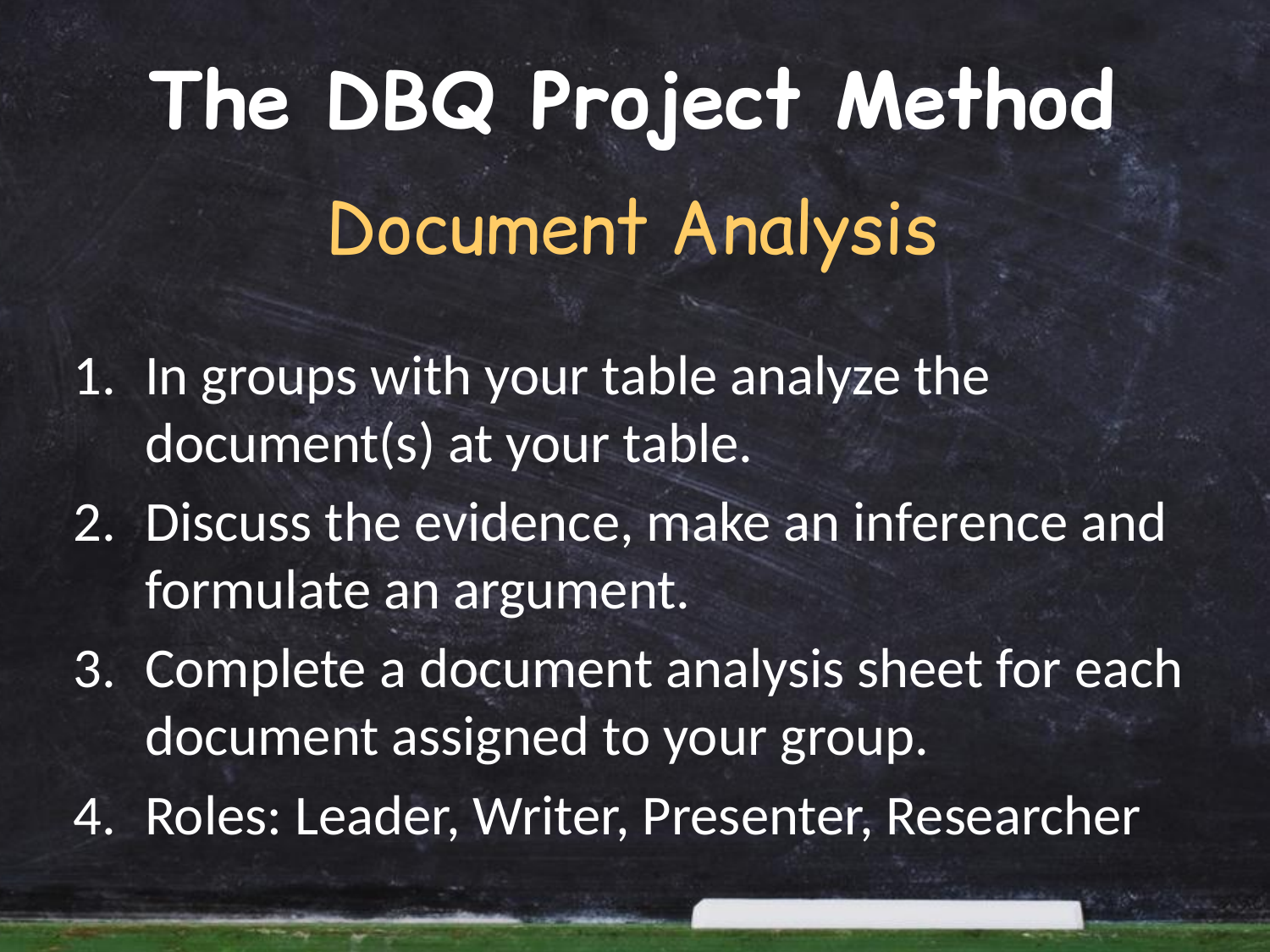

# The DBQ Project Method
Document Analysis
In groups with your table analyze the document(s) at your table.
Discuss the evidence, make an inference and formulate an argument.
Complete a document analysis sheet for each document assigned to your group.
Roles: Leader, Writer, Presenter, Researcher